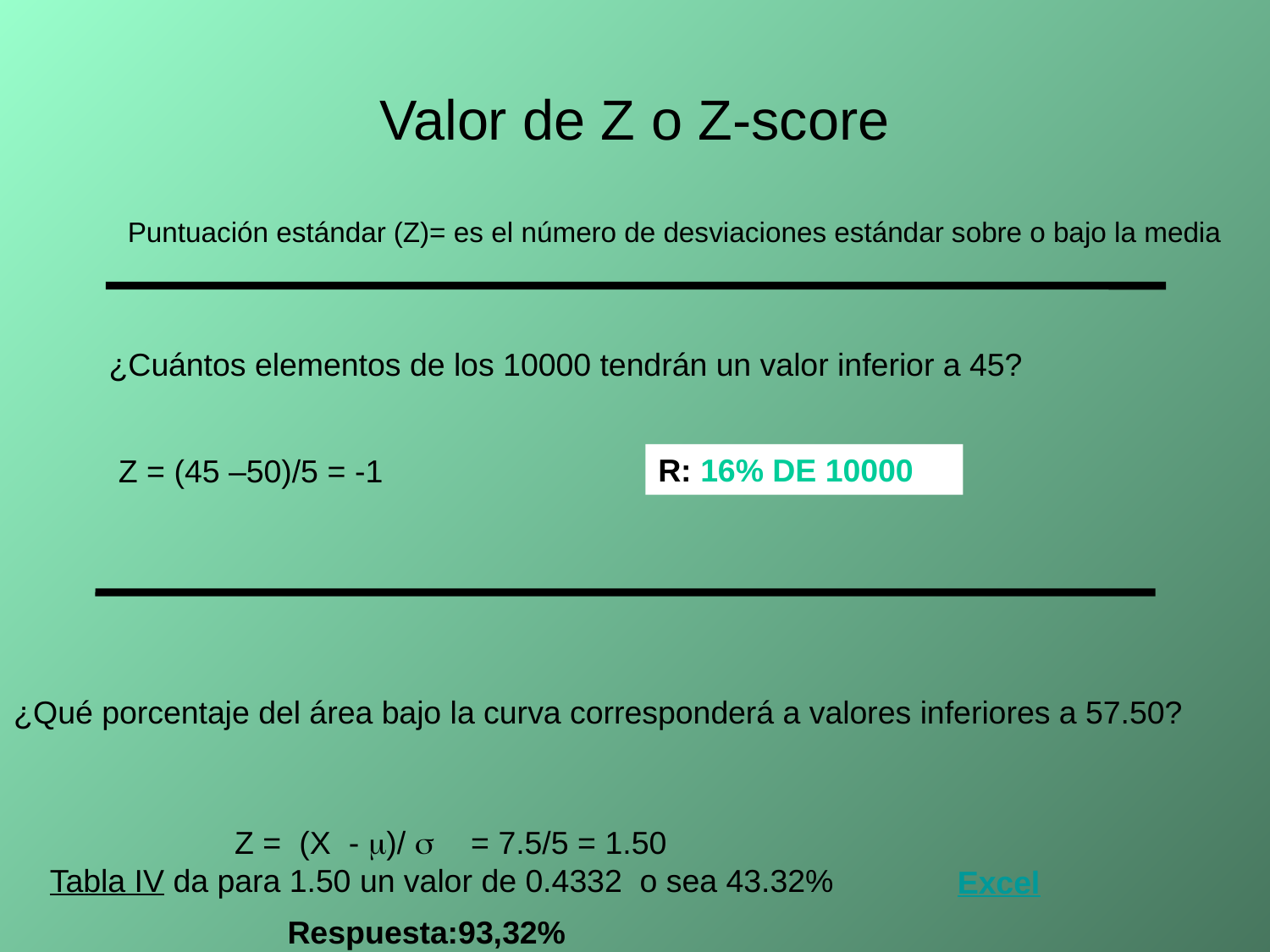

# Valor de Z o Z-score
Puntuación estándar (Z)= es el número de desviaciones estándar sobre o bajo la media

¿Cuántos elementos de los 10000 tendrán un valor inferior a 45?
Z = (45 –50)/5 = -1
R: 16% DE 10000

¿Qué porcentaje del área bajo la curva corresponderá a valores inferiores a 57.50?
  Z =  (X  - μ)/ σ	= 7.5/5 = 1.50
Tabla IV da para 1.50 un valor de 0.4332  o sea 43.32%
Excel
Respuesta:93,32%